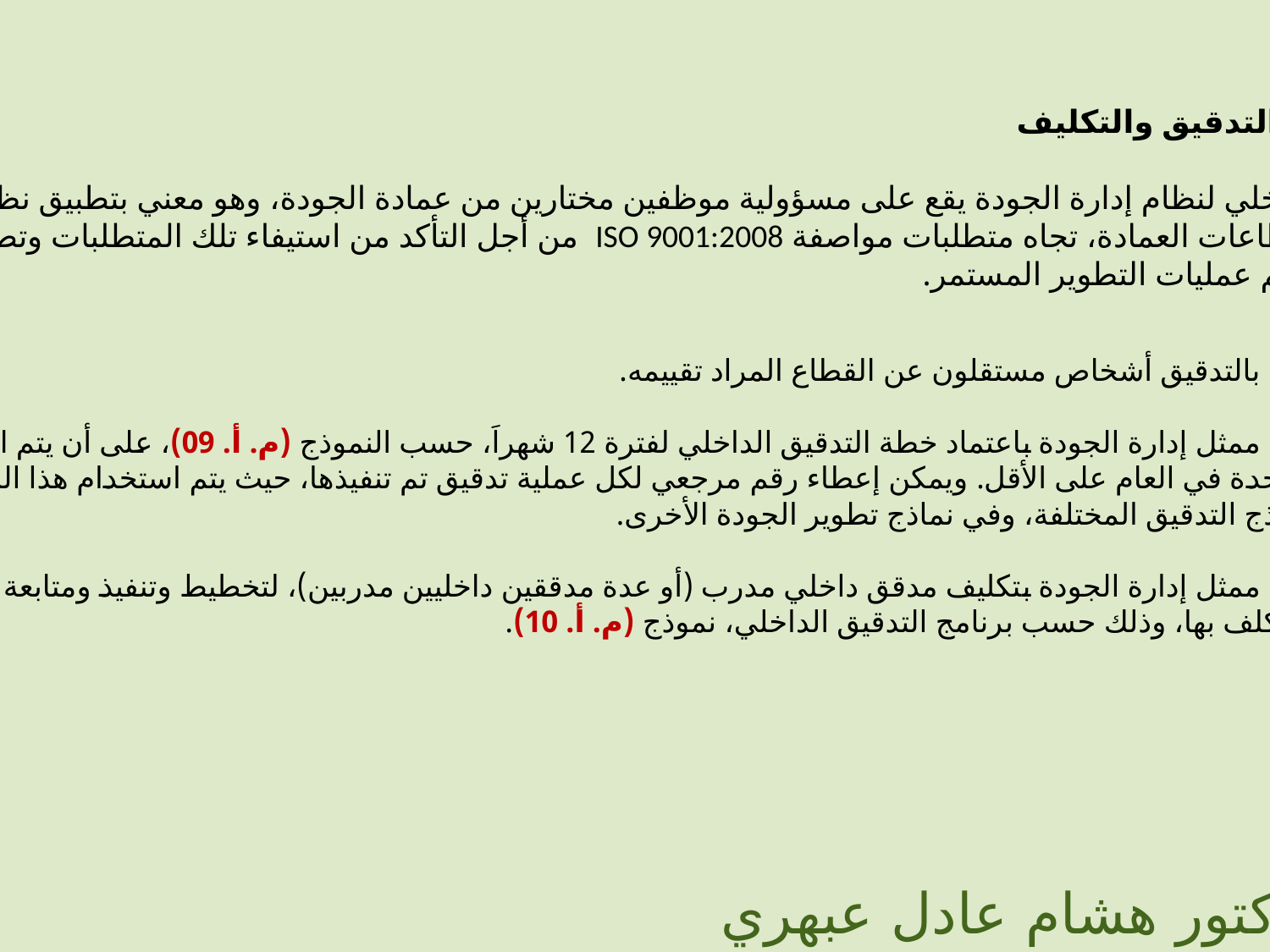

جدول التدقيق والتكليف

التدقيق الداخلي لنظام إدارة الجودة يقع على مسؤولية موظفين مختارين من عمادة الجودة، وهو معني بتطبيق نظام إدارة الجودة
 في كافة قطاعات العمادة، تجاه متطلبات مواصفة ISO 9001:2008  من أجل التأكد من استيفاء تلك المتطلبات وتطبيقها تطبيقاَ
 صحيحاَ لدعم عمليات التطوير المستمر.

1.1يقوم بالتدقيق أشخاص مستقلون عن القطاع المراد تقييمه.

1.2يقوم ممثل إدارة الجودة باعتماد خطة التدقيق الداخلي لفترة 12 شهراَ، حسب النموذج (م. أ. 09)، على أن يتم التدقيق
 مرة واحدة في العام على الأقل. ويمكن إعطاء رقم مرجعي لكل عملية تدقيق تم تنفيذها، حيث يتم استخدام هذا الرقم
 في نماذج التدقيق المختلفة، وفي نماذج تطوير الجودة الأخرى.

1.3يقوم ممثل إدارة الجودة بتكليف مدقق داخلي مدرب (أو عدة مدققين داخليين مدربين)، لتخطيط وتنفيذ ومتابعة كل عملية
 تدقيق كلف بها، وذلك حسب برنامج التدقيق الداخلي، نموذج (م. أ. 10).

الدكتور هشام عادل عبهري